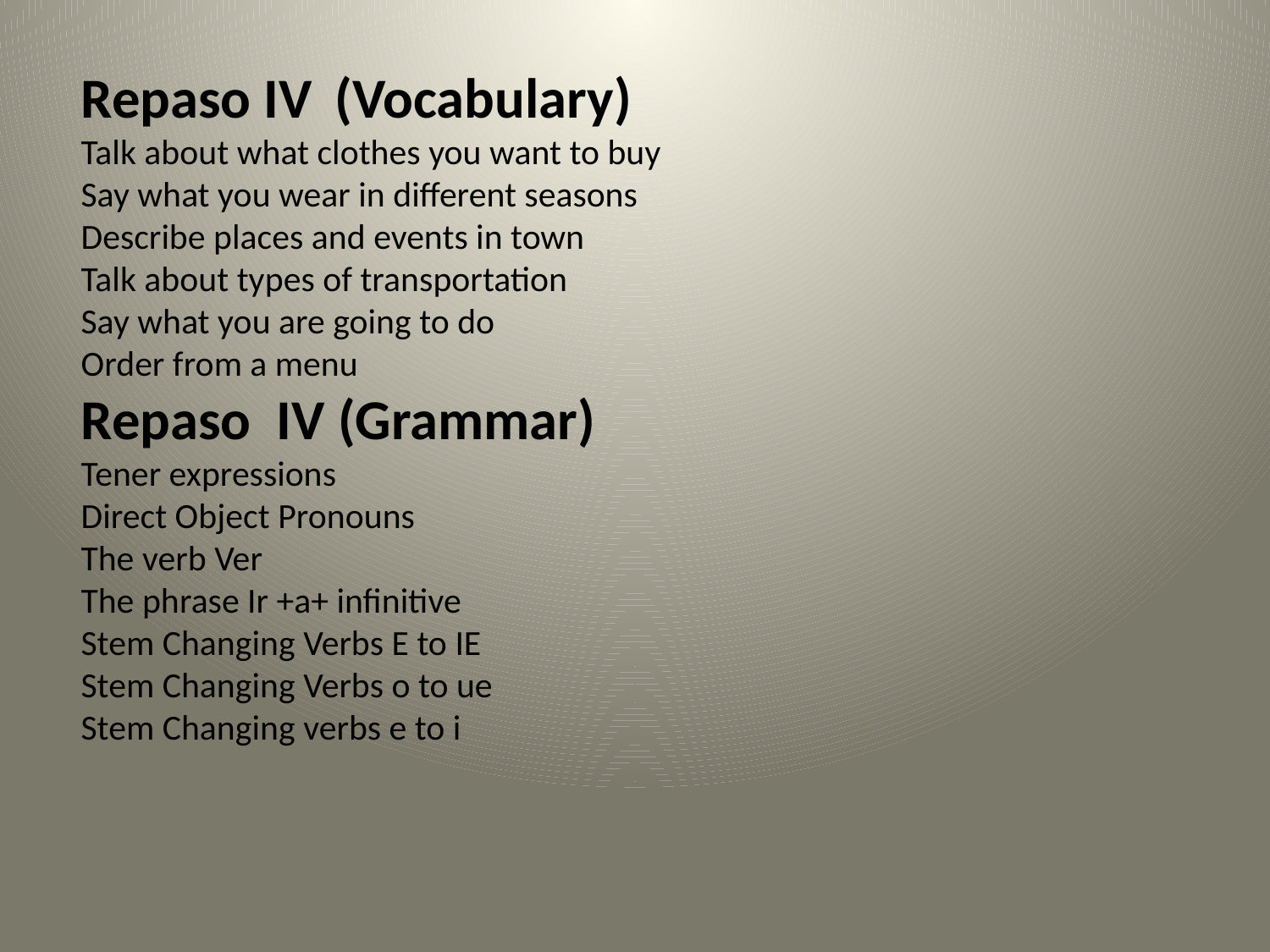

Repaso IV	(Vocabulary)
Talk about what clothes you want to buy
Say what you wear in different seasons
Describe places and events in town
Talk about types of transportation
Say what you are going to do
Order from a menu
Repaso  IV (Grammar)
Tener expressions
Direct Object Pronouns
The verb Ver
The phrase Ir +a+ infinitive
Stem Changing Verbs E to IE
Stem Changing Verbs o to ue
Stem Changing verbs e to i